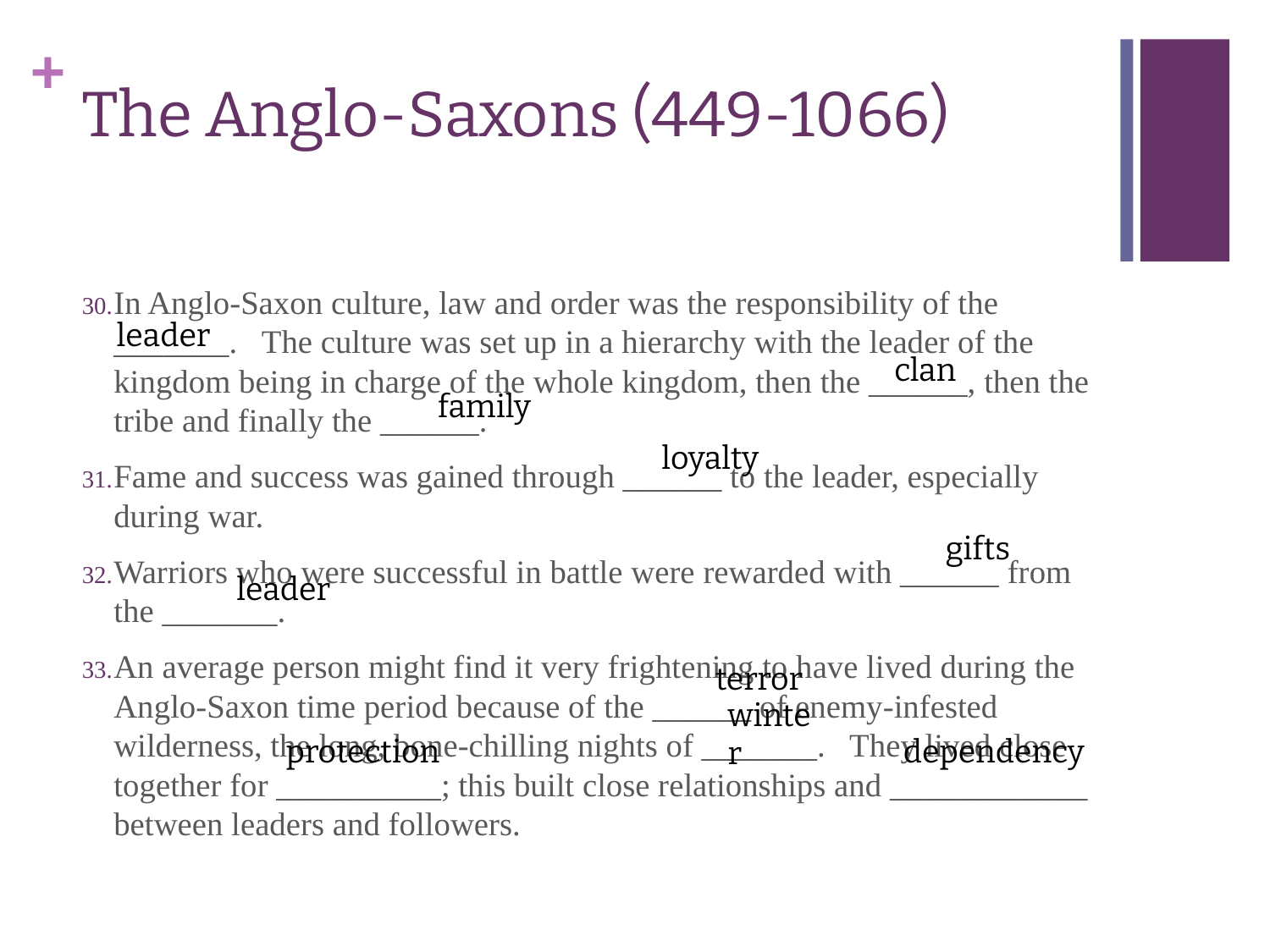

# The Anglo-Saxons (449-1066)
In Anglo-Saxon culture, law and order was the responsibility of the _______.   The culture was set up in a hierarchy with the leader of the kingdom being in charge of the whole kingdom, then the ______, then the tribe and finally the ______.
Fame and success was gained through ______ to the leader, especially during war.
Warriors who were successful in battle were rewarded with ______ from the _______.
An average person might find it very frightening to have lived during the Anglo-Saxon time period because of the ______ of enemy-infested wilderness, the long, bone-chilling nights of _______.   They lived close together for __________; this built close relationships and ____________ between leaders and followers.

leader
clan
family
loyalty
gifts
leader
terror
winter
protection
dependency